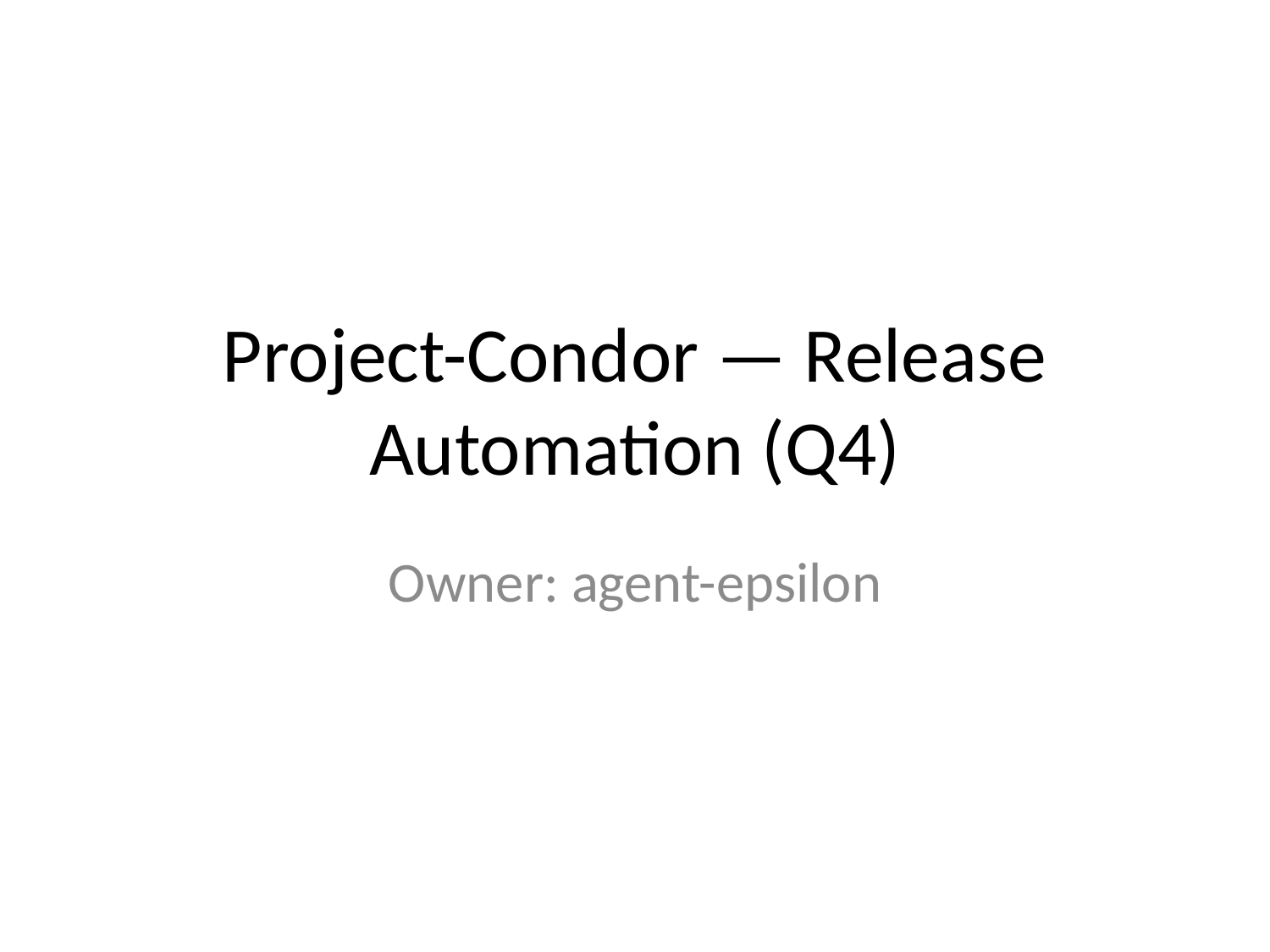

# Project-Condor — Release Automation (Q4)
Owner: agent-epsilon